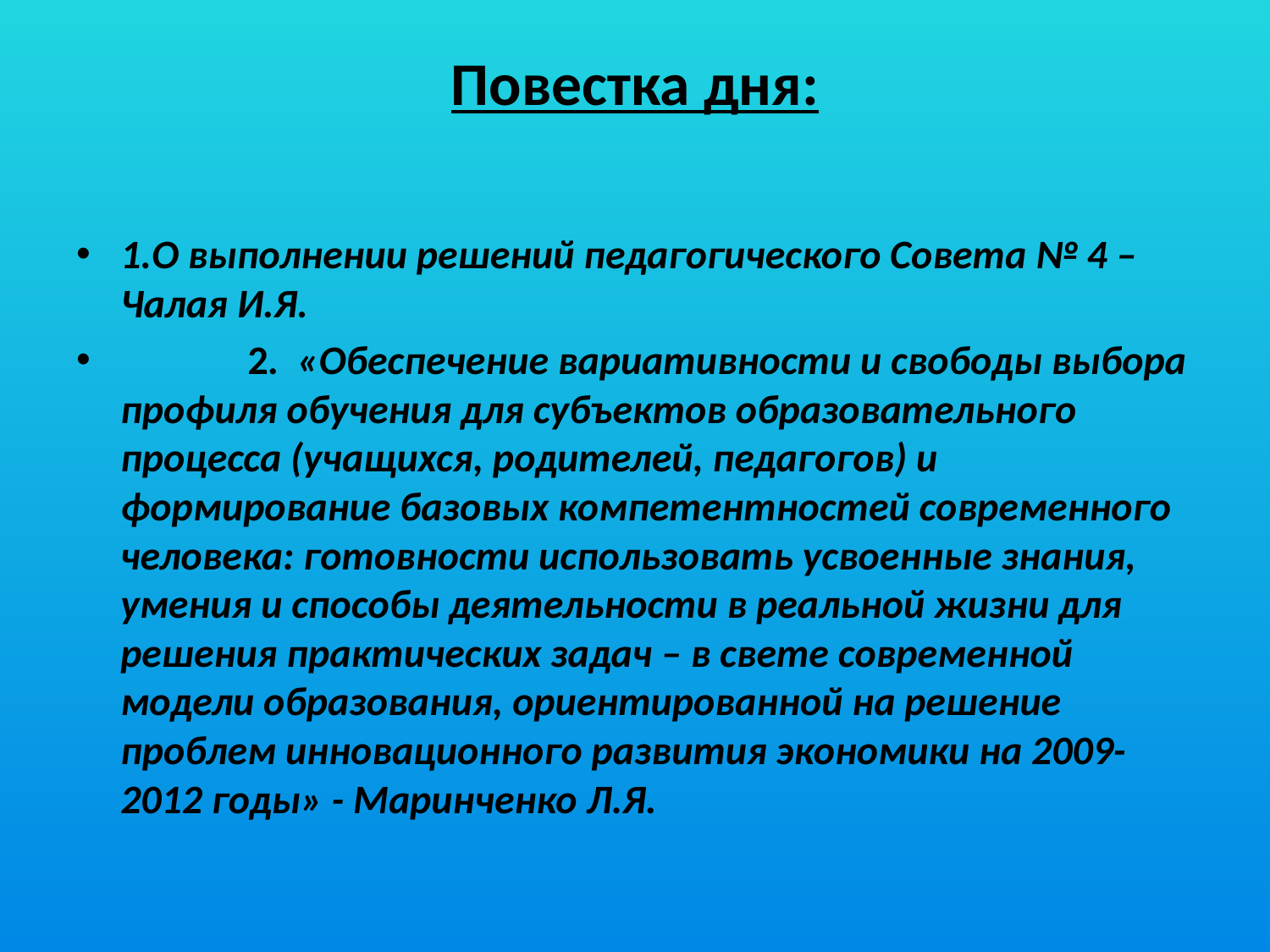

# Повестка дня:
1.О выполнении решений педагогического Совета № 4 – Чалая И.Я.
              2.  «Обеспечение вариативности и свободы выбора профиля обучения для субъектов образовательного процесса (учащихся, родителей, педагогов) и формирование базовых компетентностей современного человека: готовности использовать усвоенные знания, умения и способы деятельности в реальной жизни для решения практических задач – в свете современной модели образования, ориентированной на решение проблем инновационного развития экономики на 2009-2012 годы» - Маринченко Л.Я.